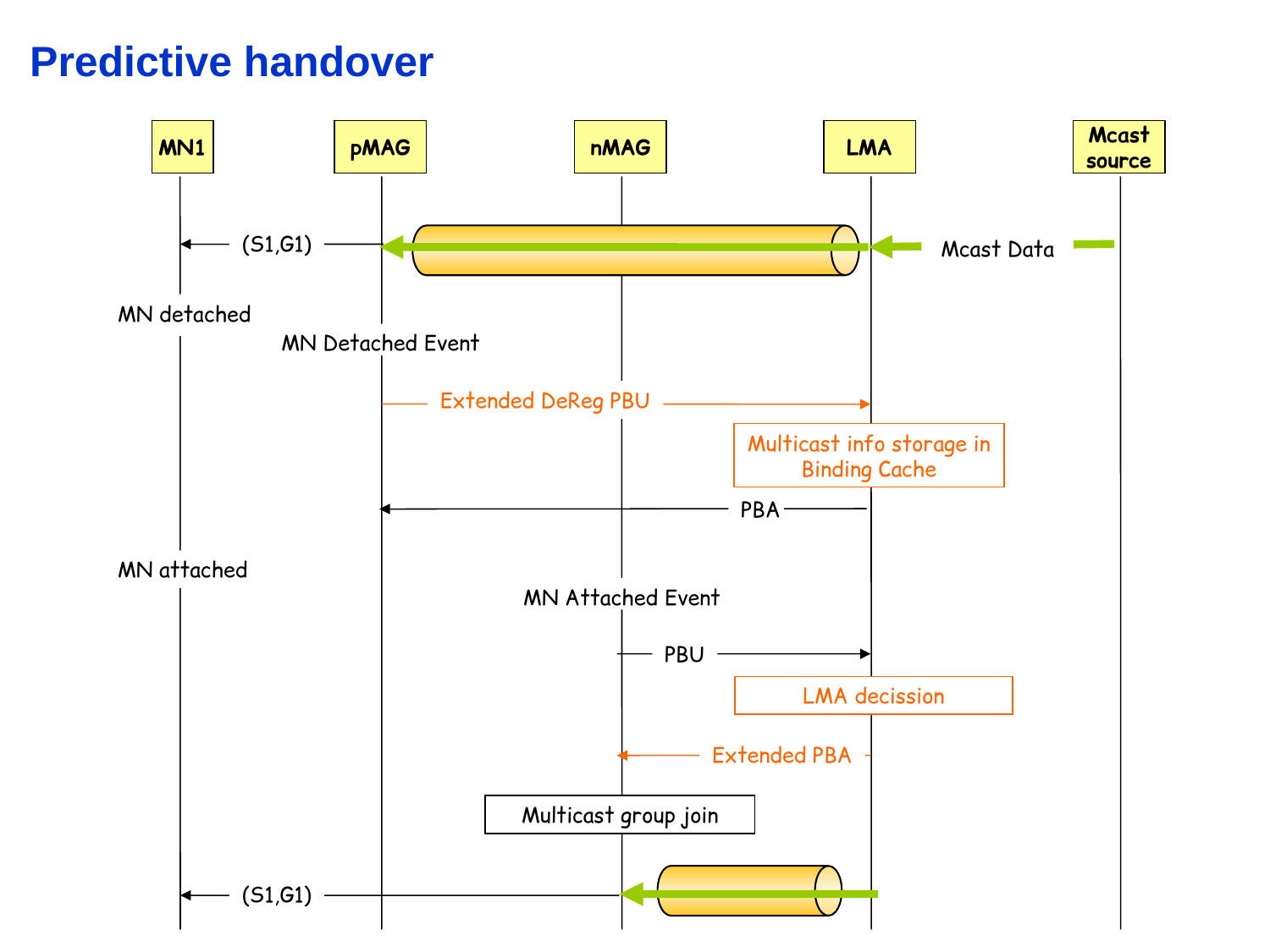

Predictive handover

MN1
pMAG
nMAG
LMA
Mcast
source

(S1,G1)
Mcast Data

MN detached
MN Detached Event
Extended DeReg PBU

Multicast info storage in Binding Cache
PBA

MN attached
MN Attached Event
PBU

LMA decission
Extended PBA

Multicast group join

(S1,G1)